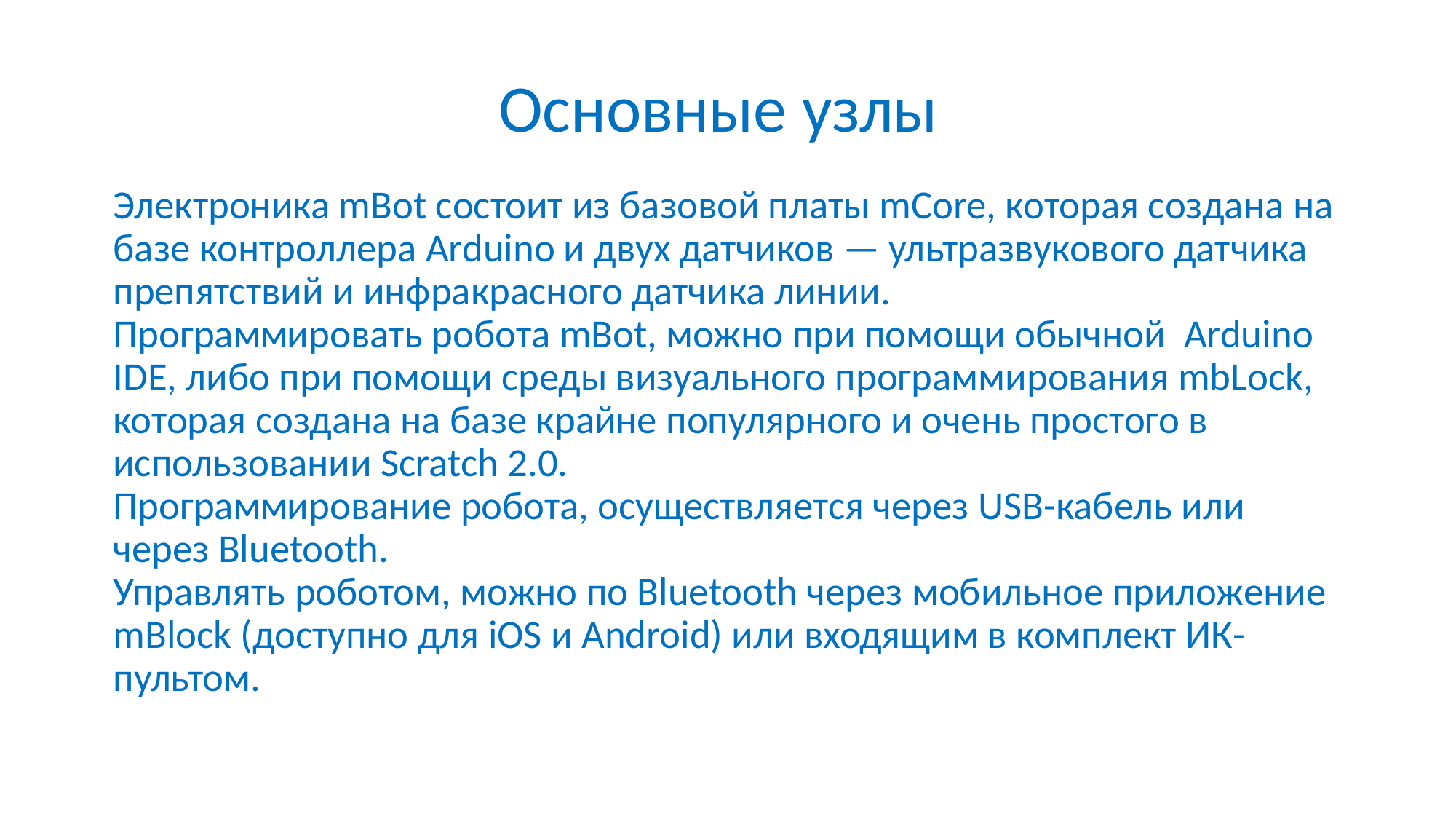

# Основные узлы
Электроника mBot состоит из базовой платы mCore, которая создана на базе контроллера Arduino и двух датчиков — ультразвукового датчика препятствий и инфракрасного датчика линии.
Программировать робота mBot, можно при помощи обычной  Arduino IDE, либо при помощи среды визуального программирования mbLock, которая создана на базе крайне популярного и очень простого в использовании Scratch 2.0.
Программирование робота, осуществляется через USB-кабель или через Bluetooth.
Управлять роботом, можно по Bluetooth через мобильное приложение mBlock (доступно для iOS и Android) или входящим в комплект ИК-пультом.